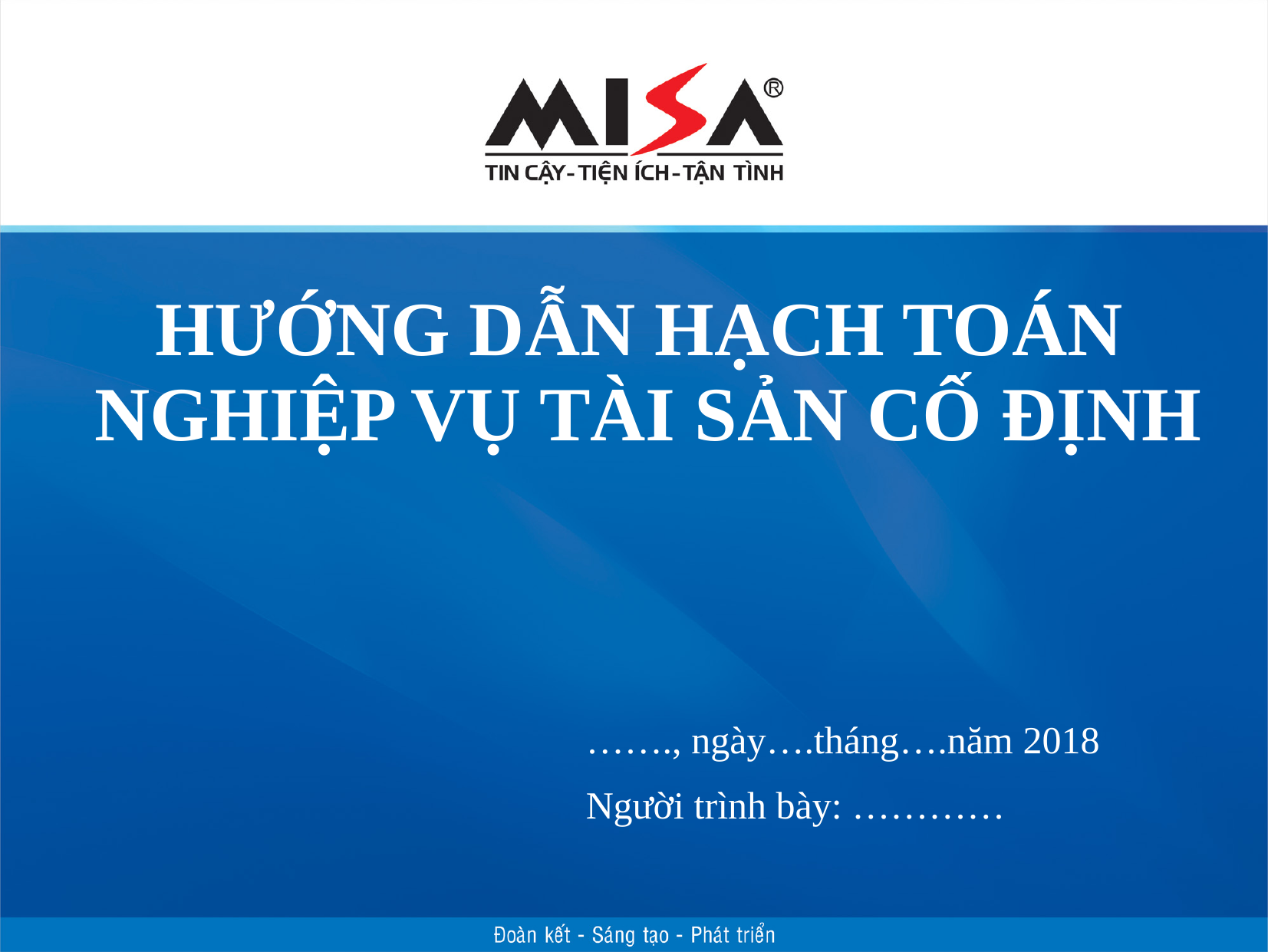

# HƯỚNG DẪN HẠCH TOÁN NGHIỆP VỤ TÀI SẢN CỐ ĐỊNH
……., ngày….tháng….năm 2018
Người trình bày: …………